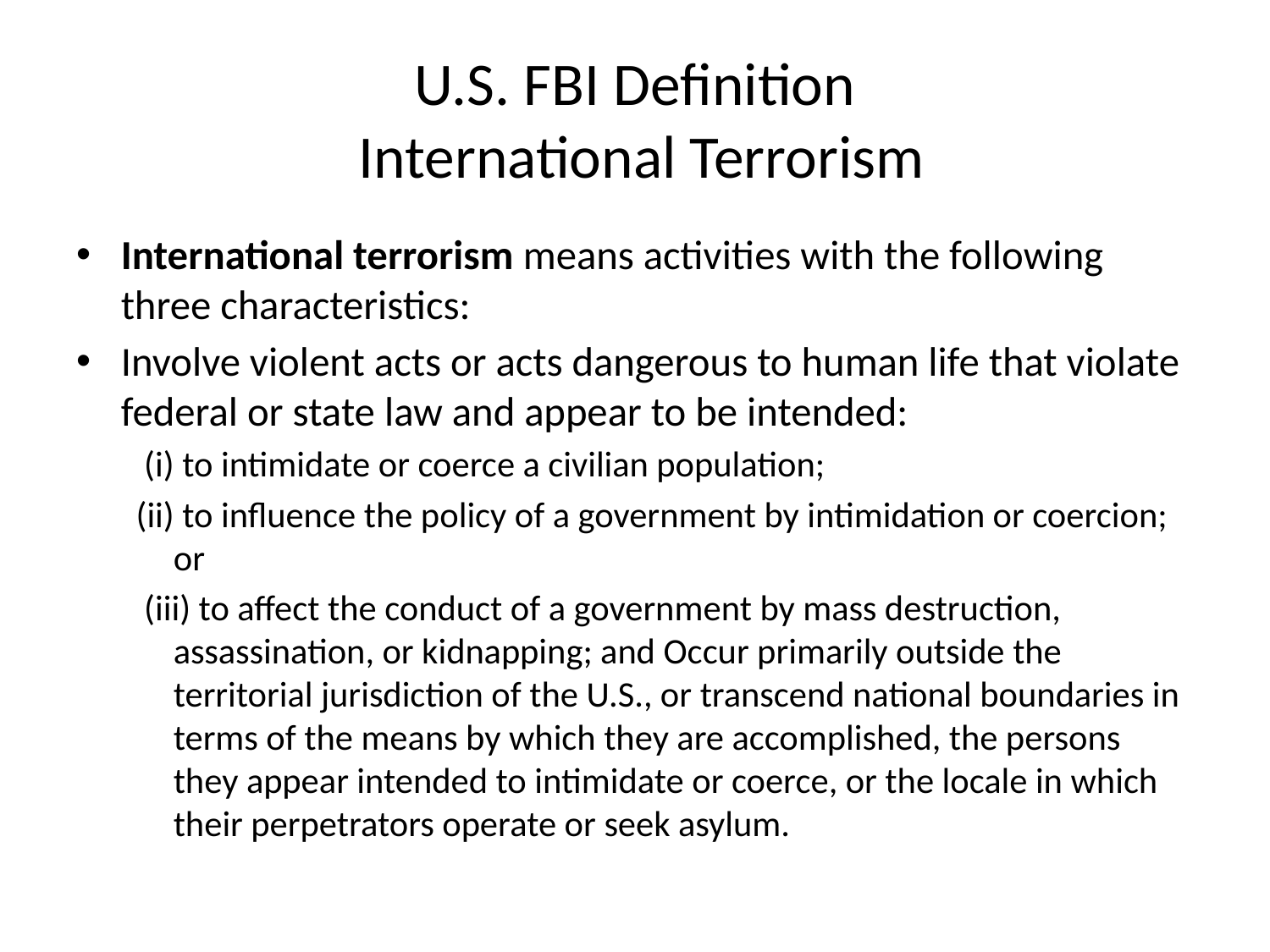

# U.S. FBI Definition International Terrorism
International terrorism means activities with the following three characteristics:
Involve violent acts or acts dangerous to human life that violate federal or state law and appear to be intended:
 (i) to intimidate or coerce a civilian population;
(ii) to influence the policy of a government by intimidation or coercion; or
 (iii) to affect the conduct of a government by mass destruction, assassination, or kidnapping; and Occur primarily outside the territorial jurisdiction of the U.S., or transcend national boundaries in terms of the means by which they are accomplished, the persons they appear intended to intimidate or coerce, or the locale in which their perpetrators operate or seek asylum.